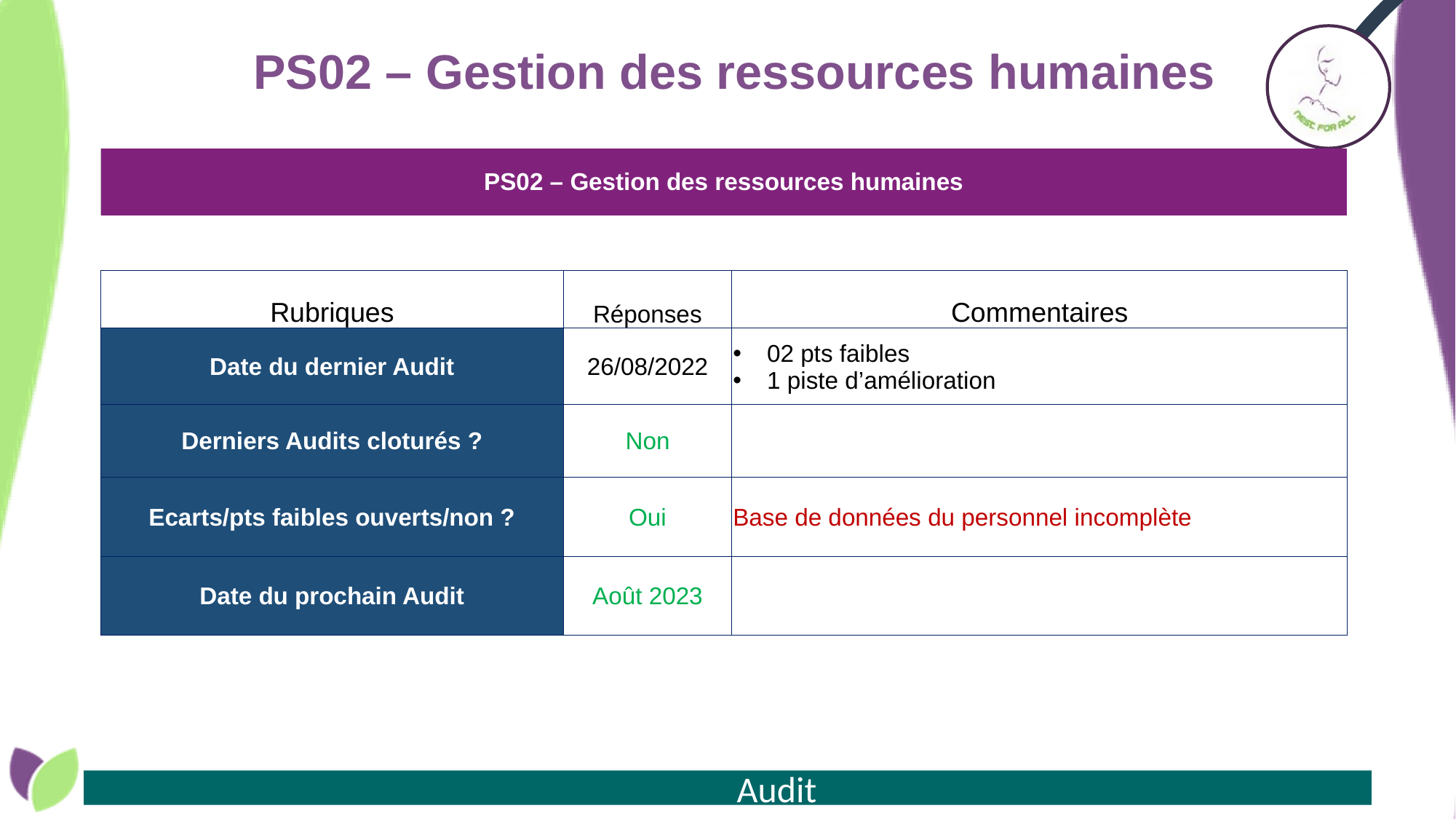

# PS02 – Gestion des ressources humaines
| PS02 – Gestion des ressources humaines |  |  |
| --- | --- | --- |
|  |  |  |
| Rubriques | Réponses | Commentaires |
| Date du dernier Audit | 26/08/2022 | 02 pts faibles 1 piste d’amélioration |
| Derniers Audits cloturés ? | Non |  |
| Ecarts/pts faibles ouverts/non ? | Oui | Base de données du personnel incomplète |
| Date du prochain Audit | Août 2023 |  |
Audit